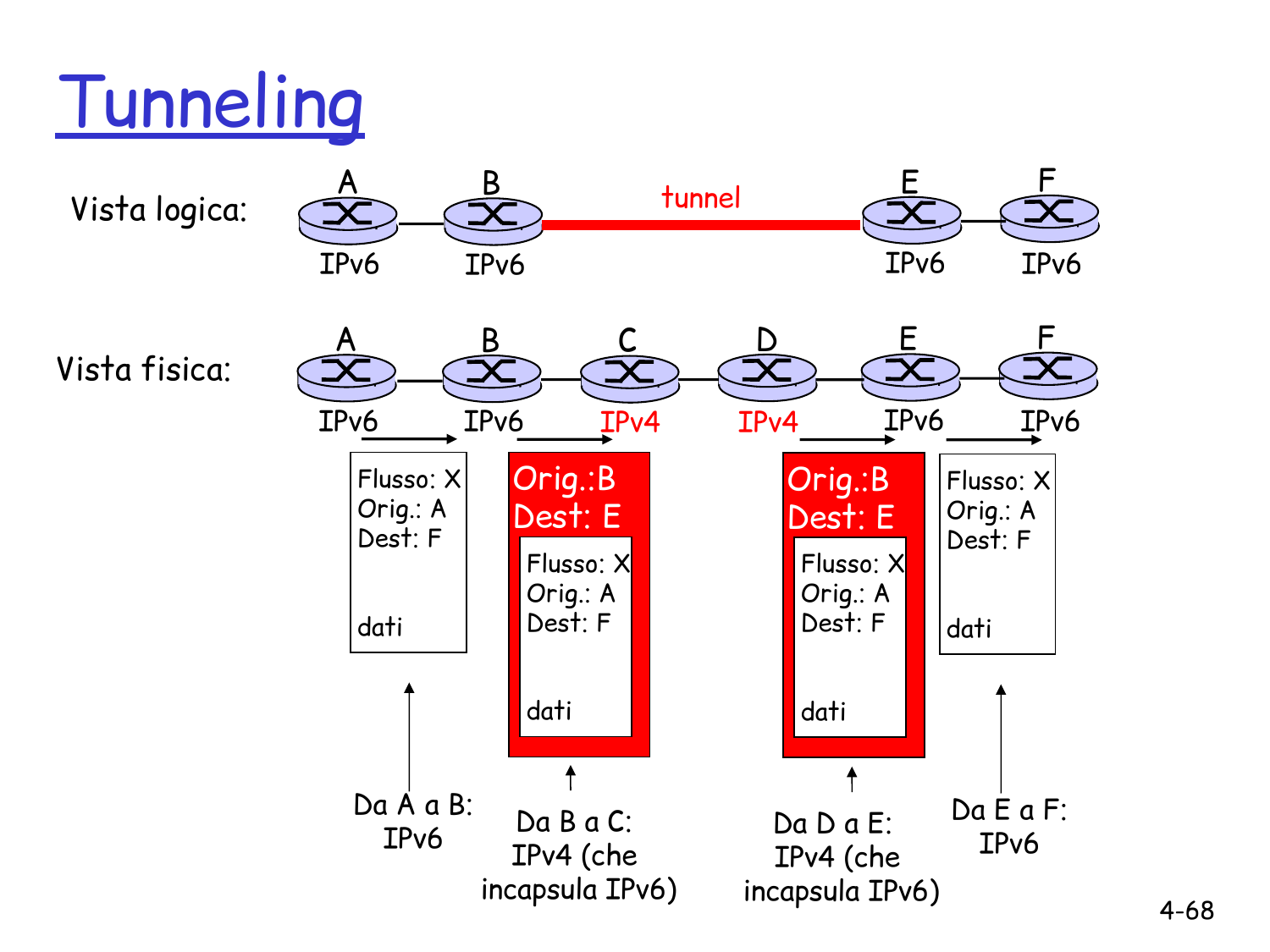

# Tunneling
F

E

A

B

tunnel
Vista logica:

IPv6
IPv6
IPv6
IPv6
F

E

D

A

B

C

Vista fisica:

IPv6
IPv6
IPv6
IPv6
IPv4
IPv4

Orig.:B
Dest: E

Flusso: X
Orig.: A
Dest: F

dati
Orig.:B
Dest: E

Flusso: X
Orig.: A
Dest: F

dati

Flusso: X
Orig.: A
Dest: F

dati

Flusso: X
Orig.: A
Dest: F

dati

Da A a B:
IPv6
Da E a F:
IPv6
Da B a C:
IPv4 (che
 incapsula IPv6)
Da D a E:
IPv4 (che
 incapsula IPv6)
4-68